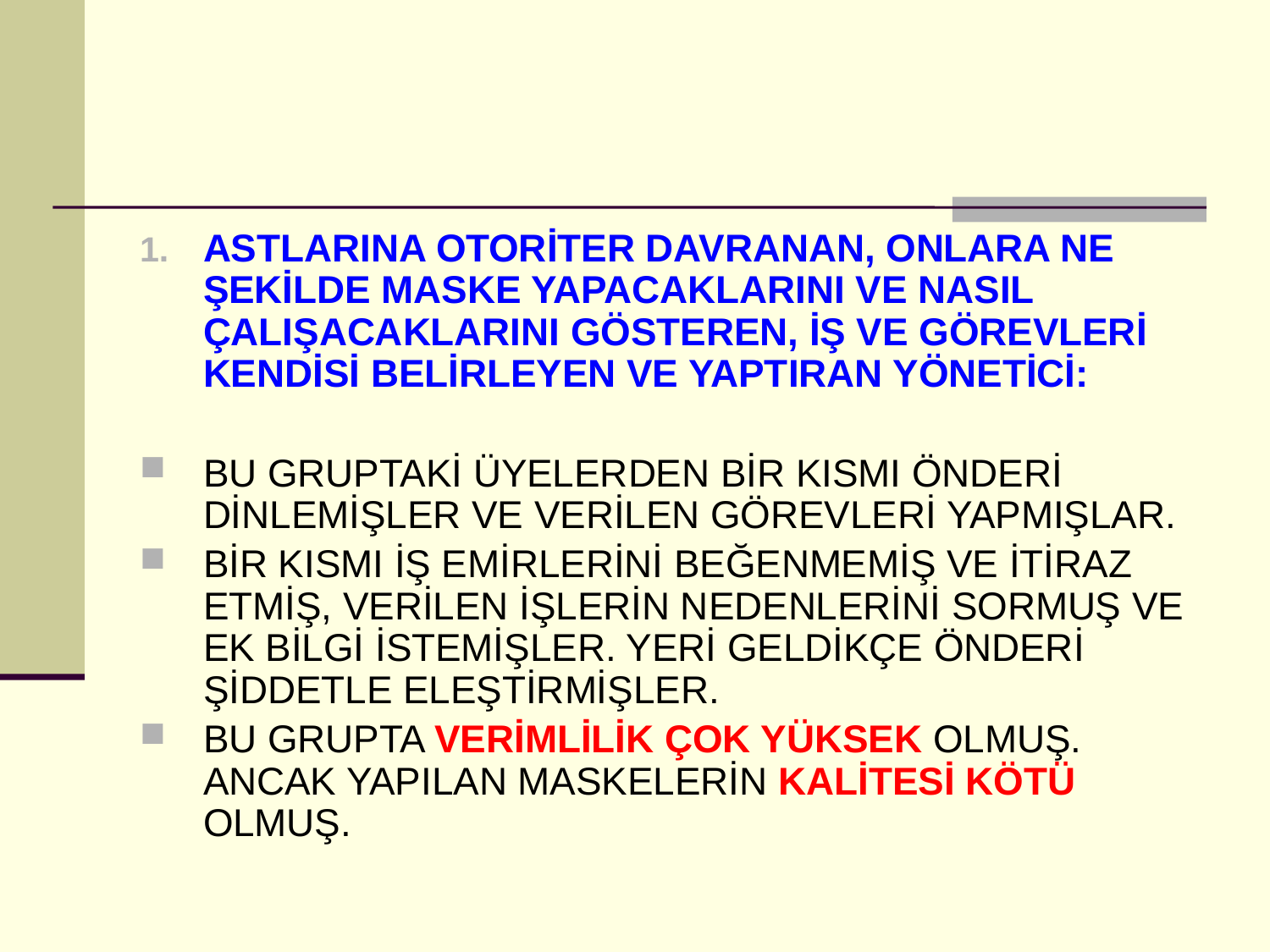

#
ASTLARINA OTORİTER DAVRANAN, ONLARA NE ŞEKİLDE MASKE YAPACAKLARINI VE NASIL ÇALIŞACAKLARINI GÖSTEREN, İŞ VE GÖREVLERİ KENDİSİ BELİRLEYEN VE YAPTIRAN YÖNETİCİ:

BU GRUPTAKİ ÜYELERDEN BİR KISMI ÖNDERİ DİNLEMİŞLER VE VERİLEN GÖREVLERİ YAPMIŞLAR.
BİR KISMI İŞ EMİRLERİNİ BEĞENMEMİŞ VE İTİRAZ ETMİŞ, VERİLEN İŞLERİN NEDENLERİNİ SORMUŞ VE EK BİLGİ İSTEMİŞLER. YERİ GELDİKÇE ÖNDERİ ŞİDDETLE ELEŞTİRMİŞLER.
BU GRUPTA VERİMLİLİK ÇOK YÜKSEK OLMUŞ. ANCAK YAPILAN MASKELERİN KALİTESİ KÖTÜ OLMUŞ.